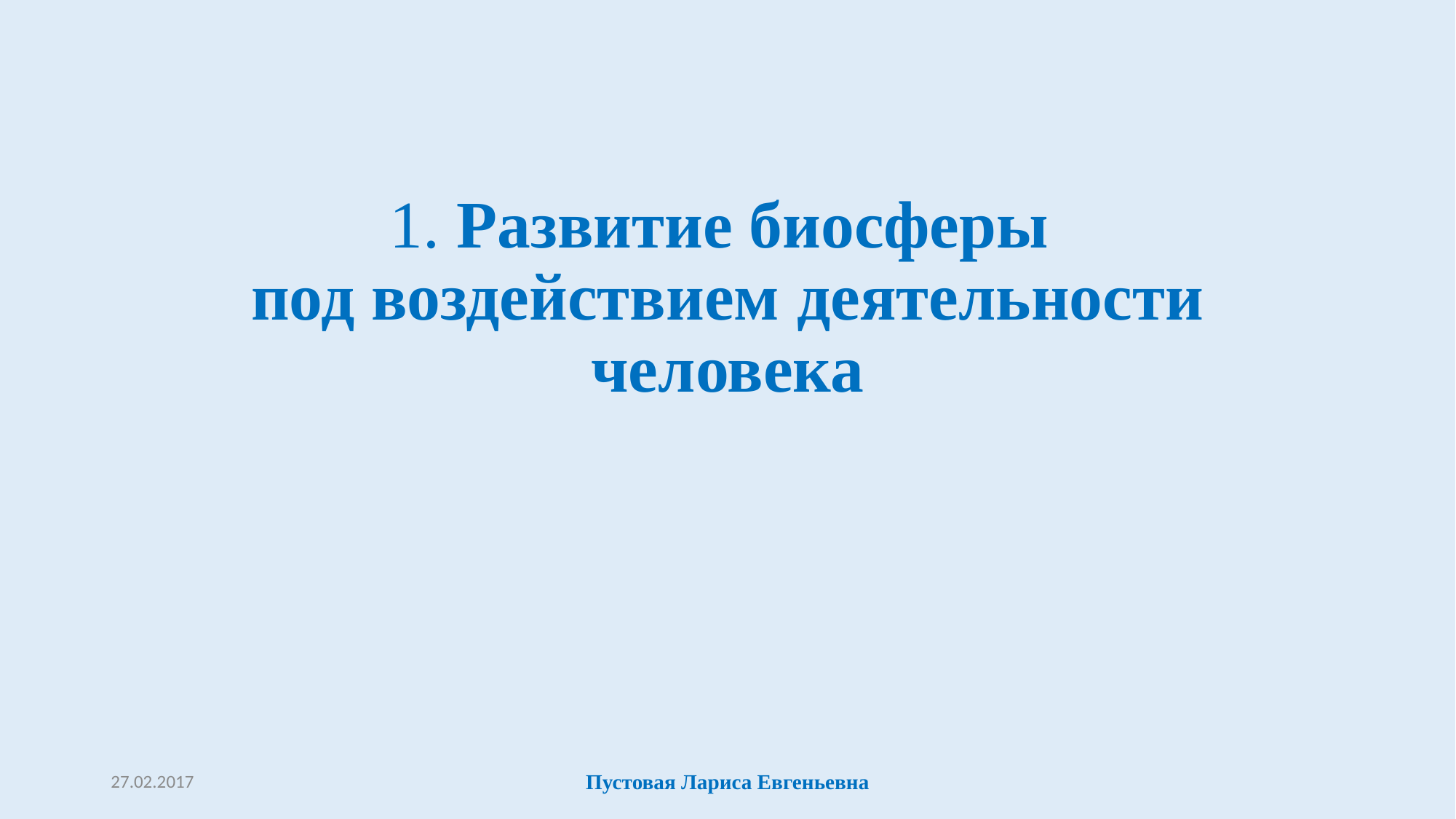

# 1. Развитие биосферы под воздействием деятельности человека
27.02.2017
Пустовая Лариса Евгеньевна